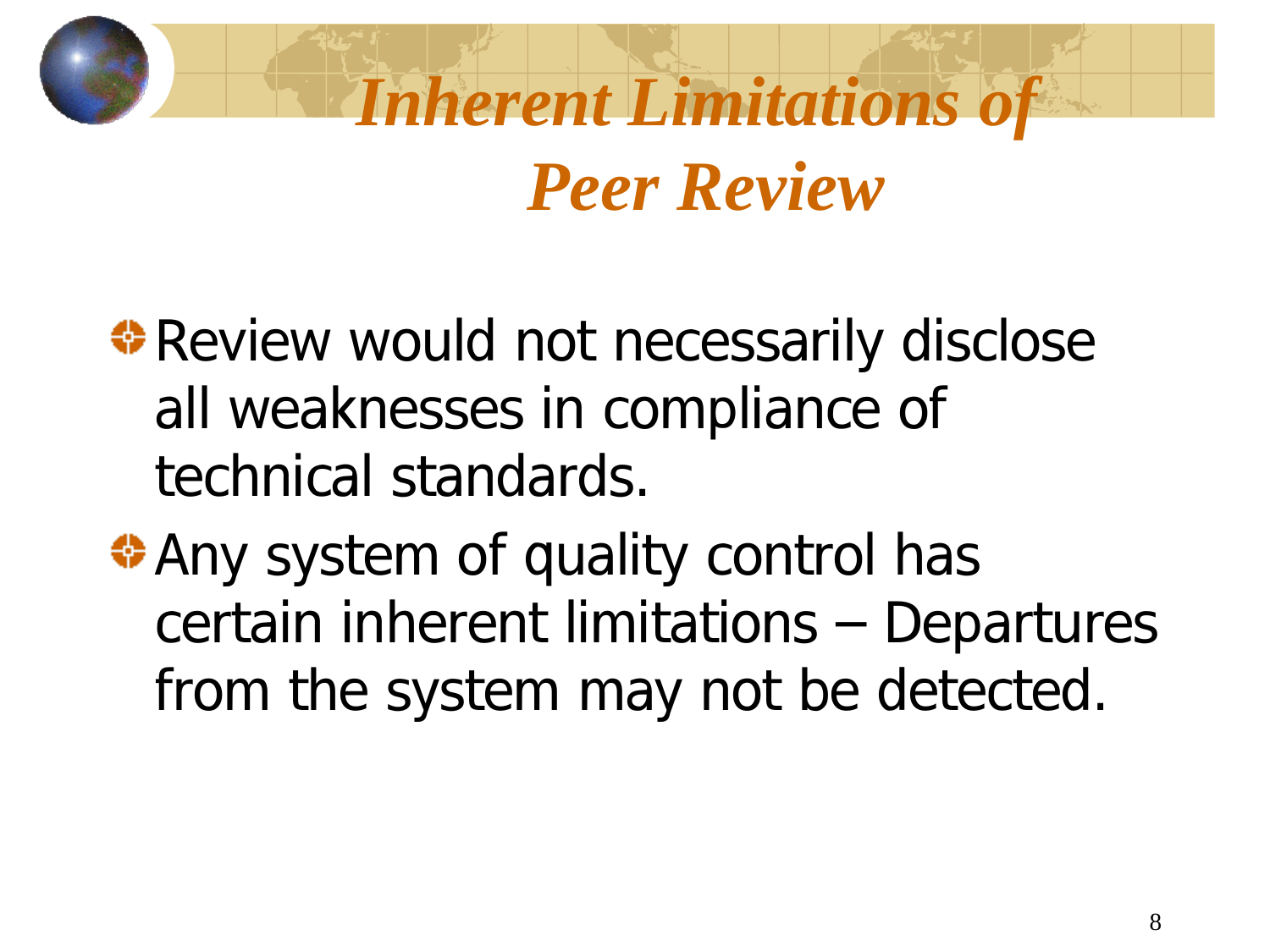

# Inherent Limitations of Peer Review
Review would not necessarily disclose all weaknesses in compliance of technical standards.
Any system of quality control has certain inherent limitations – Departures from the system may not be detected.
8